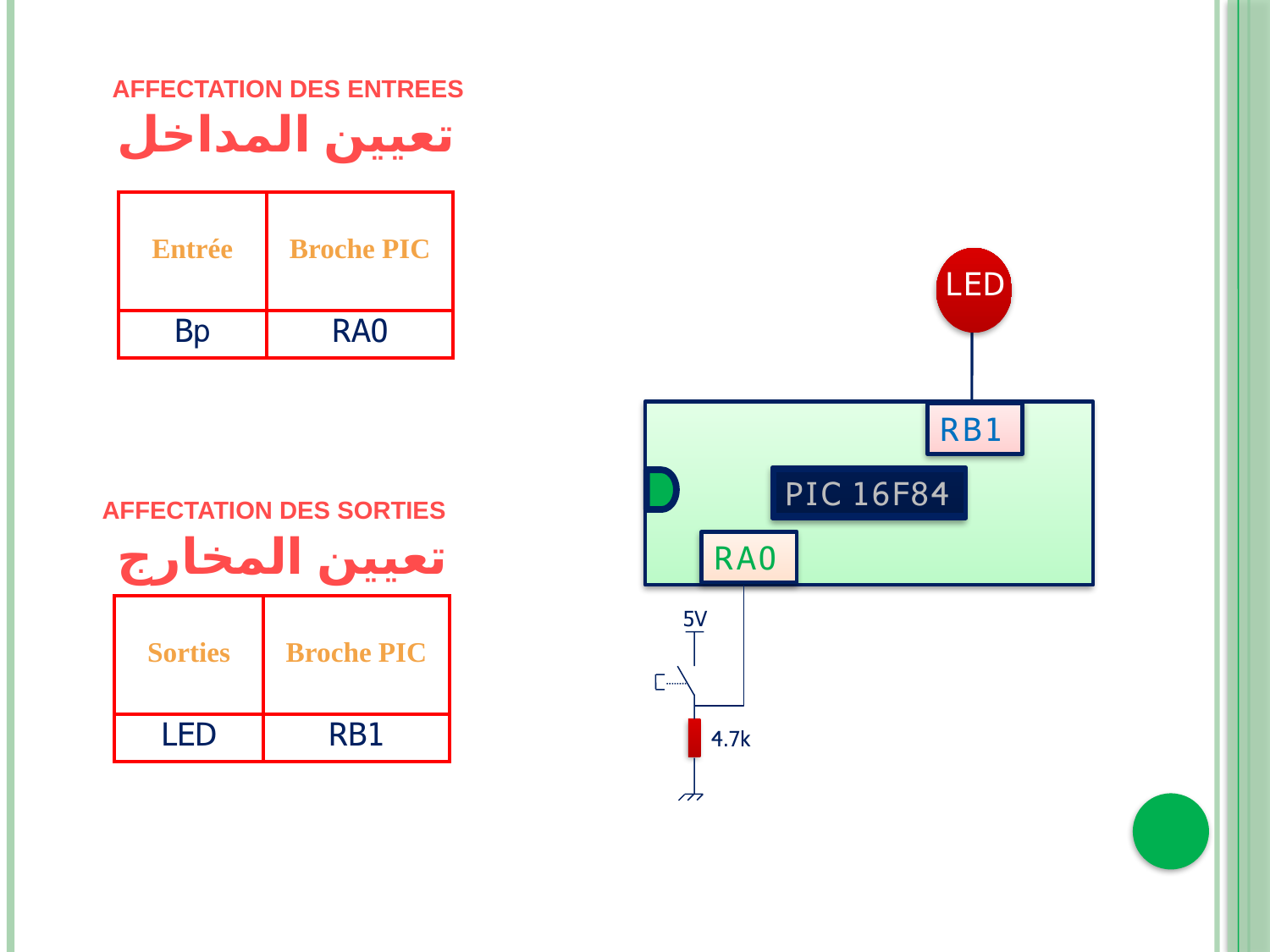

AFFECTATION DES ENTREES
تعيين المداخل

| Entrée | Broche PIC |
| --- | --- |
| Bp | RA0 |

LED

RB1
PIC 16F84

RA0

AFFECTATION DES SORTIES
تعيين المخارج

5V

| Sorties | Broche PIC |
| --- | --- |
| LED | RB1 |
|  |  |

4.7k